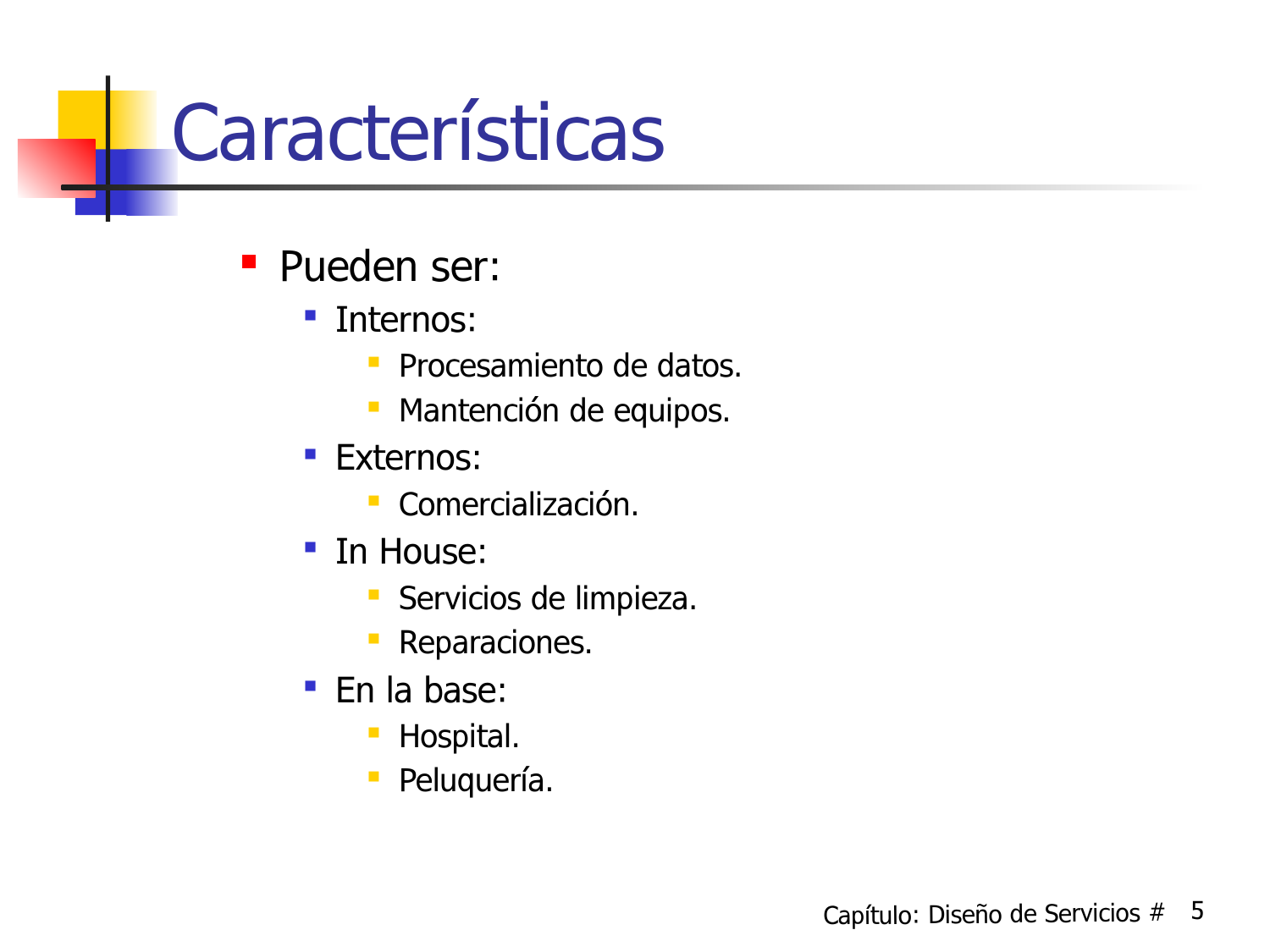

# Características
Pueden ser:
Internos:
Procesamiento de datos.
Mantención de equipos.
Externos:
Comercialización.
In House:
Servicios de limpieza.
Reparaciones.
En la base:
Hospital.
Peluquería.

5
Capítulo: Diseño de Servicios #